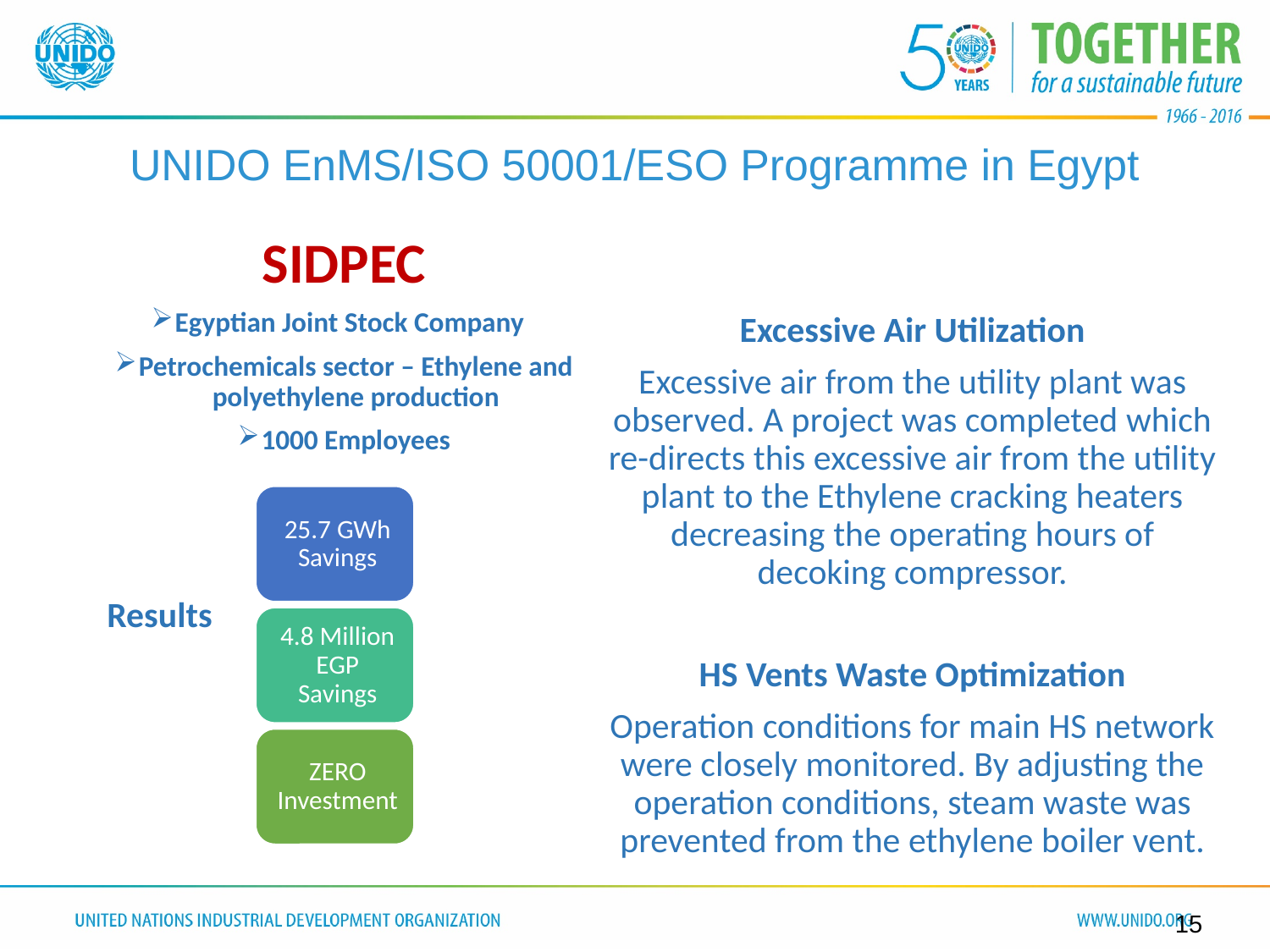

# UNIDO EnMS/ISO 50001/ESO Programme in Egypt
SIDPEC
Egyptian Joint Stock Company
Petrochemicals sector – Ethylene and polyethylene production
1000 Employees
Excessive Air Utilization
Excessive air from the utility plant was observed. A project was completed which re-directs this excessive air from the utility plant to the Ethylene cracking heaters decreasing the operating hours of decoking compressor.

HS Vents Waste Optimization
Operation conditions for main HS network were closely monitored. By adjusting the operation conditions, steam waste was prevented from the ethylene boiler vent.
25.7 GWh Savings
4.8 Million EGP Savings
ZERO Investment
Results
15